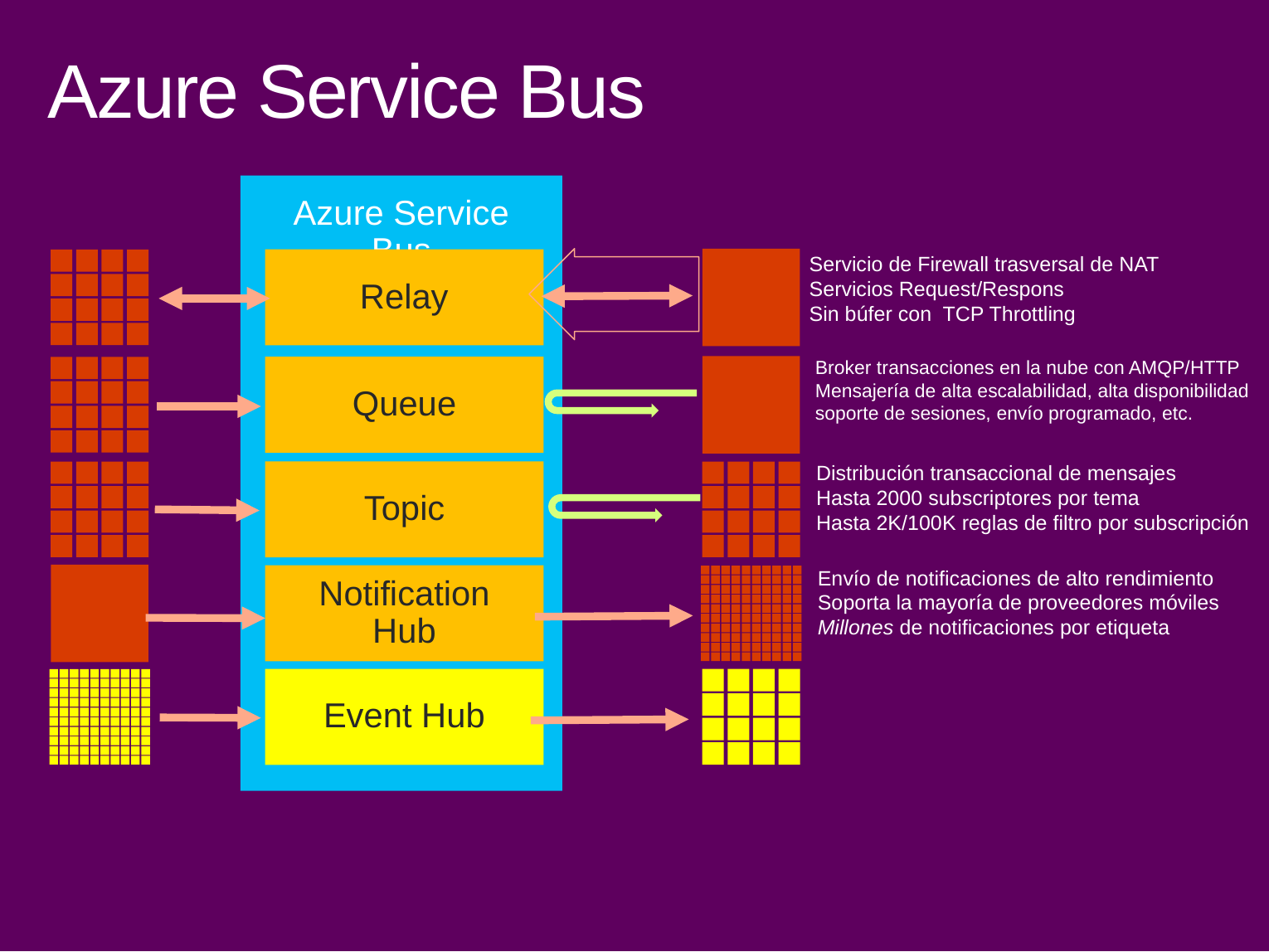

# Azure Service Bus
Azure Service Bus
Relay
Queue
Topic
Notification Hub
Event Hub
Servicio de Firewall trasversal de NAT
Servicios Request/Respons
Sin búfer con  TCP Throttling

Broker transacciones en la nube con AMQP/HTTP
Mensajería de alta escalabilidad, alta disponibilidad
soporte de sesiones, envío programado, etc.

Distribución transaccional de mensajes
Hasta 2000 subscriptores por tema
Hasta 2K/100K reglas de filtro por subscripción

Envío de notificaciones de alto rendimiento
Soporta la mayoría de proveedores móviles
Millones de notificaciones por etiqueta